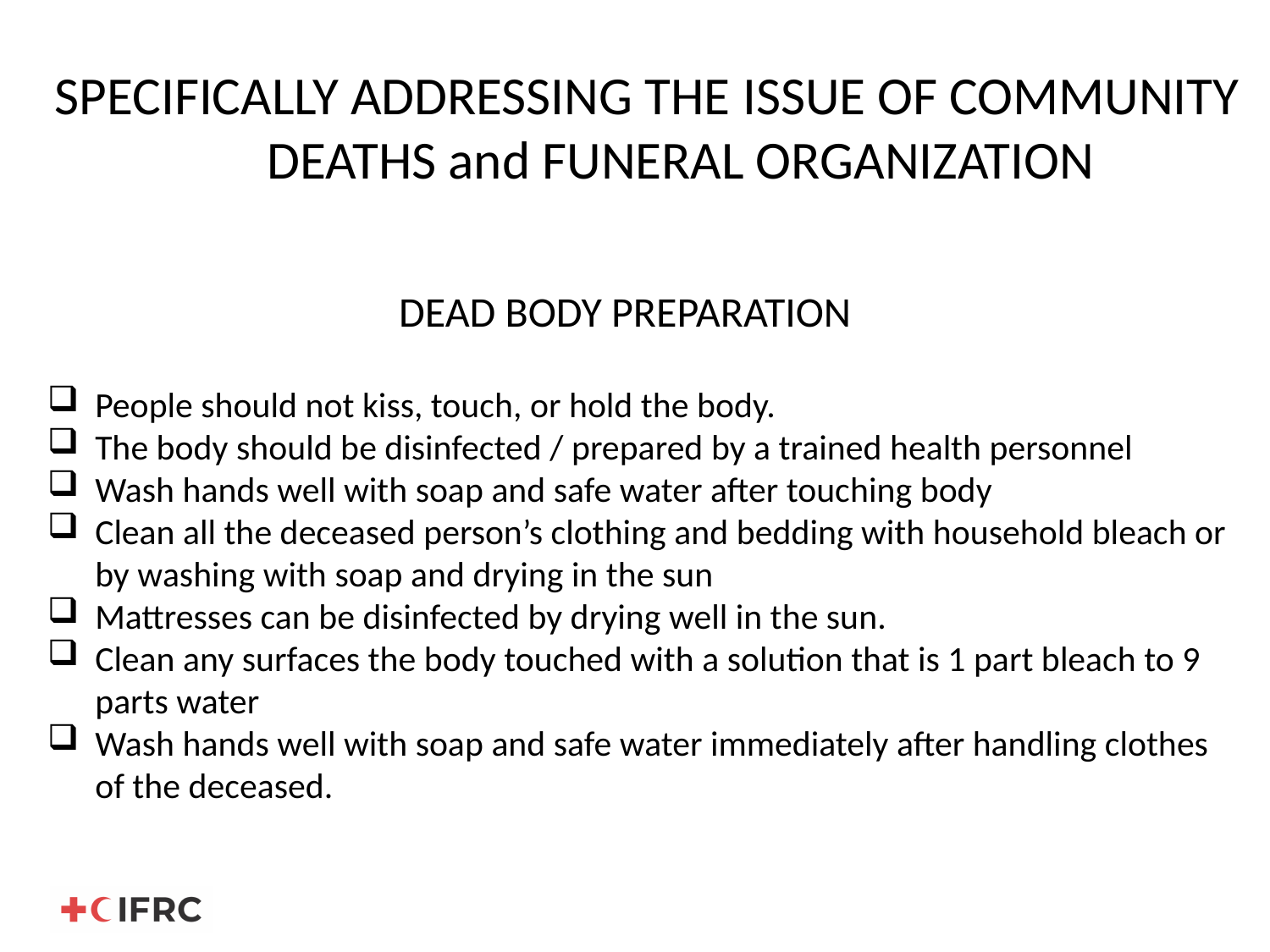

# SPECIFICALLY ADDRESSING THE ISSUE OF COMMUNITY DEATHS and FUNERAL ORGANIZATION

DEAD BODY PREPARATION

People should not kiss, touch, or hold the body.
The body should be disinfected / prepared by a trained health personnel
Wash hands well with soap and safe water after touching body
Clean all the deceased person’s clothing and bedding with household bleach or by washing with soap and drying in the sun
Mattresses can be disinfected by drying well in the sun.
Clean any surfaces the body touched with a solution that is 1 part bleach to 9 parts water
Wash hands well with soap and safe water immediately after handling clothes of the deceased.